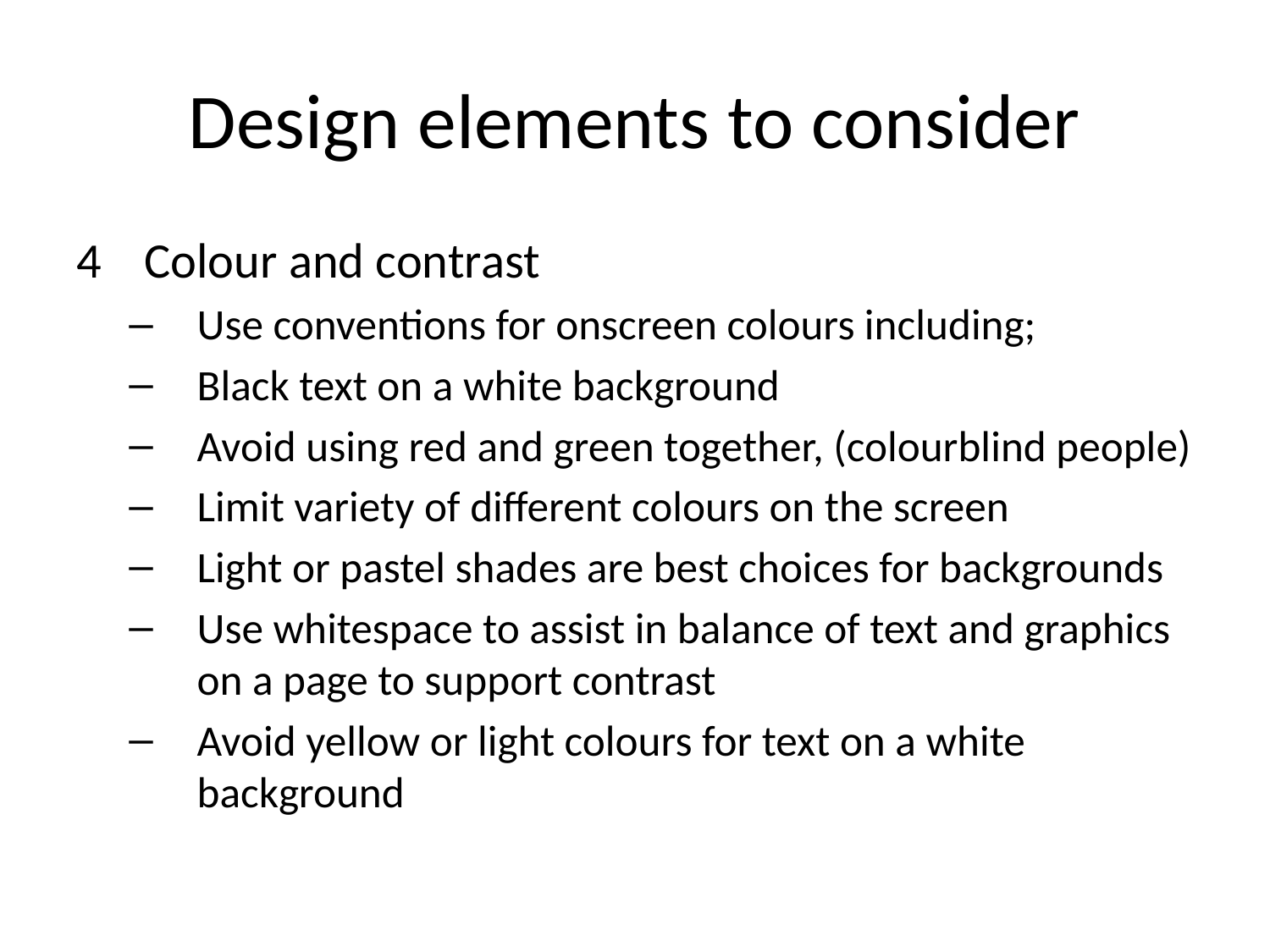

# Design elements to consider
Colour and contrast
Use conventions for onscreen colours including;
Black text on a white background
Avoid using red and green together, (colourblind people)
Limit variety of different colours on the screen
Light or pastel shades are best choices for backgrounds
Use whitespace to assist in balance of text and graphics on a page to support contrast
Avoid yellow or light colours for text on a white background